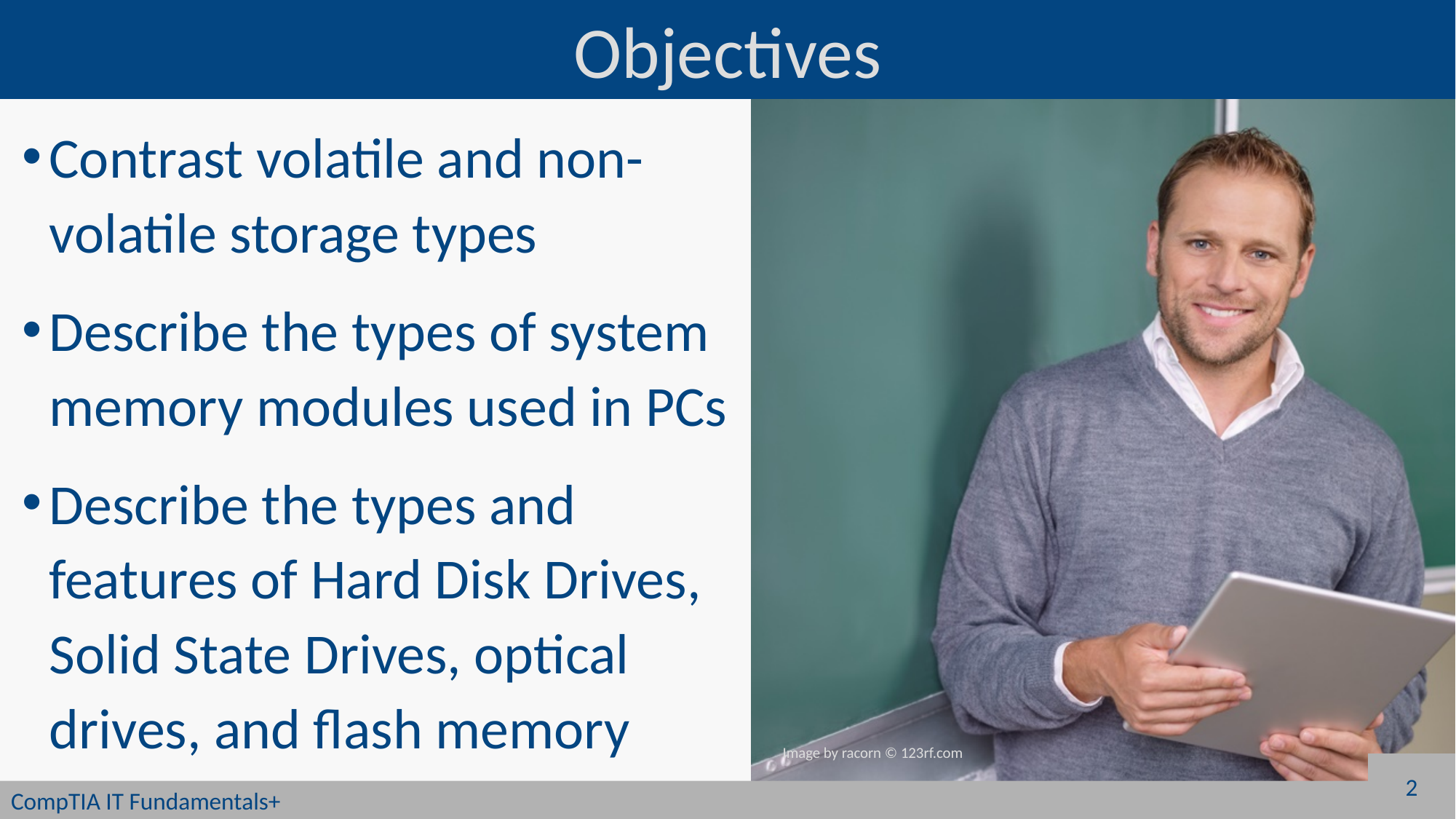

Contrast volatile and non-volatile storage types
Describe the types of system memory modules used in PCs
Describe the types and features of Hard Disk Drives, Solid State Drives, optical drives, and flash memory
2
CompTIA IT Fundamentals+